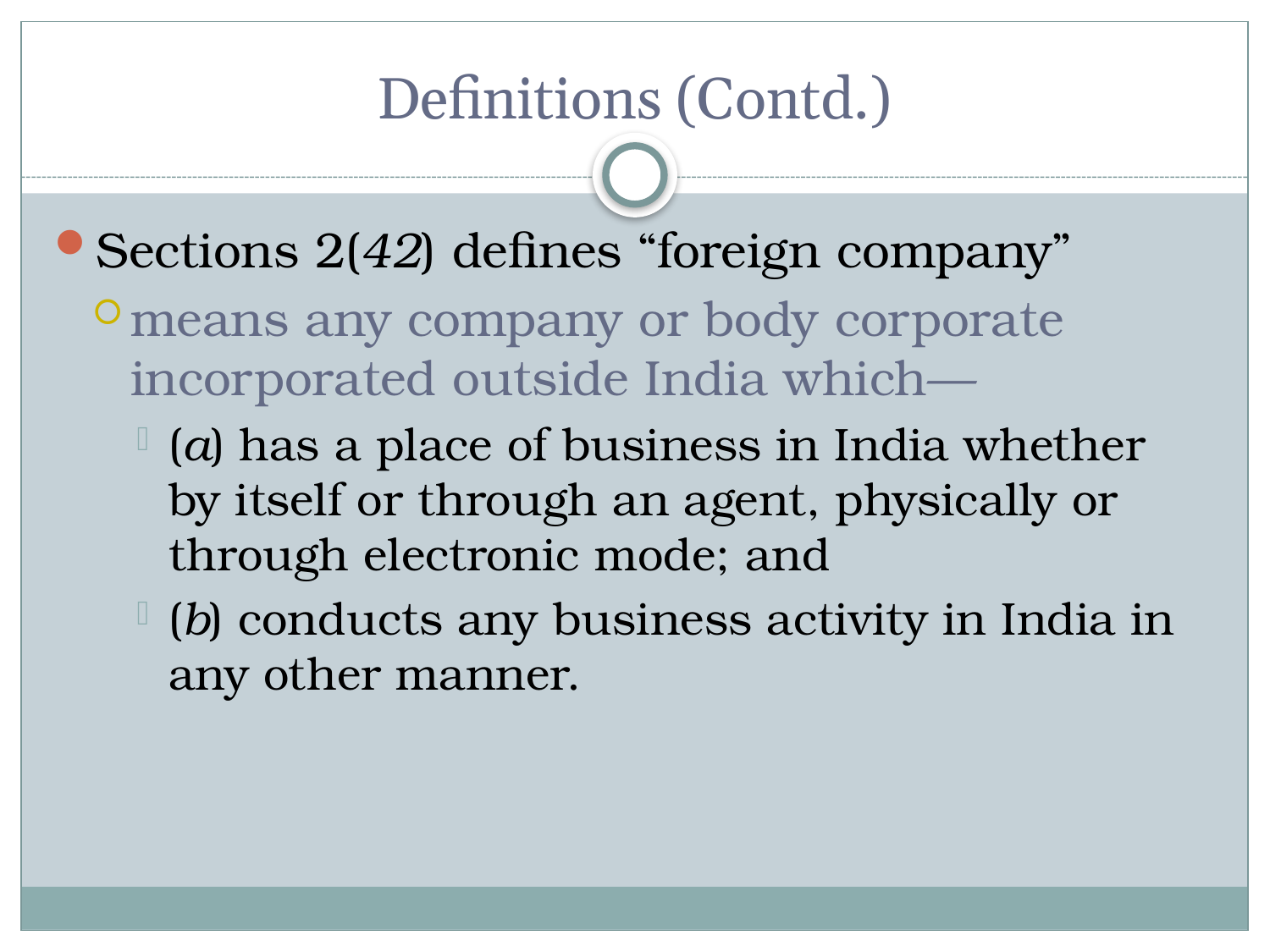

# Definitions (Contd.)
Sections 2(42) defines “foreign company”
means any company or body corporate incorporated outside India which—
(a) has a place of business in India whether by itself or through an agent, physically or through electronic mode; and
(b) conducts any business activity in India in any other manner.